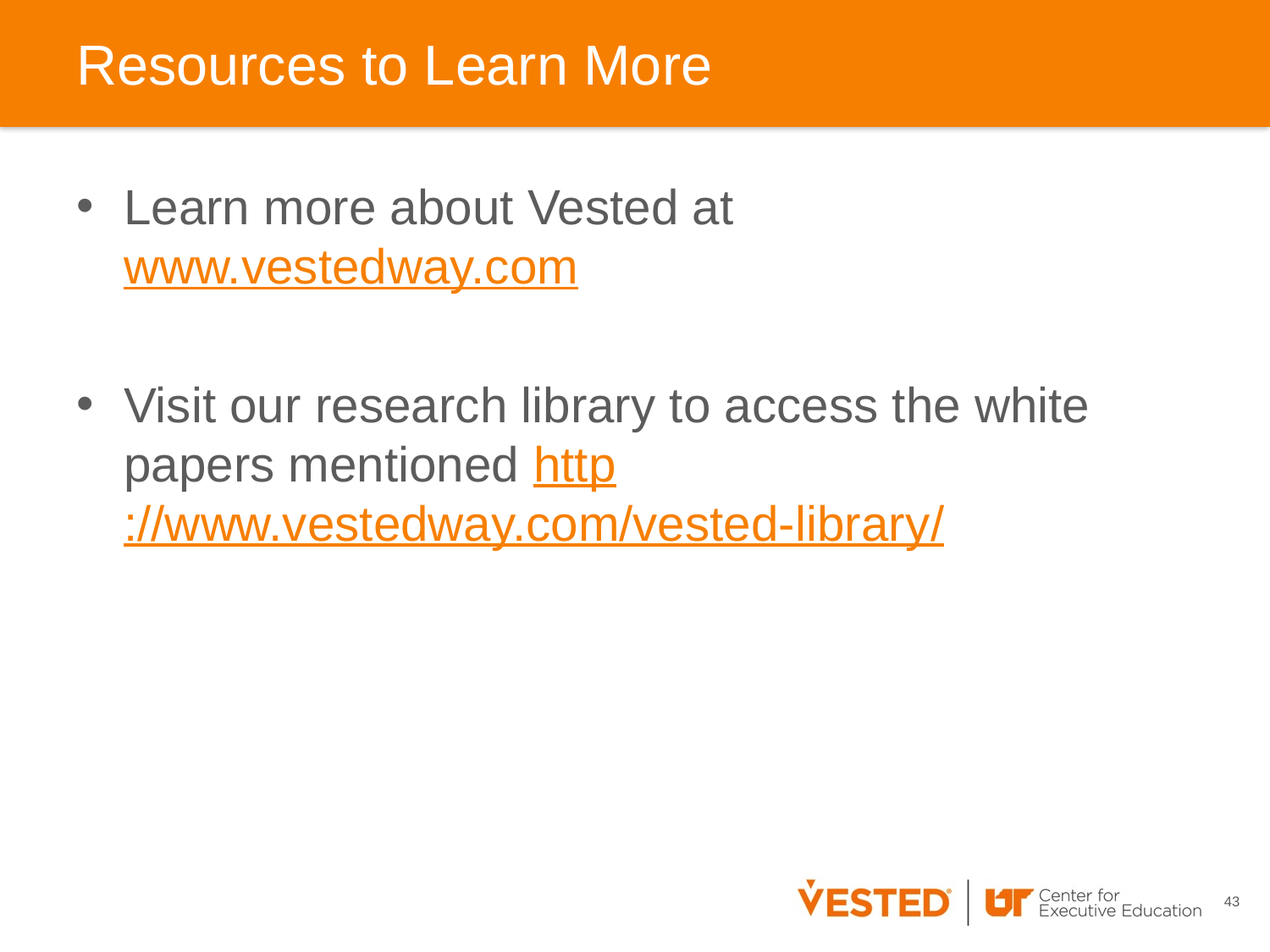

# Resources to Learn More
Learn more about Vested at www.vestedway.com

Visit our research library to access the white papers mentioned http://www.vestedway.com/vested-library/

43